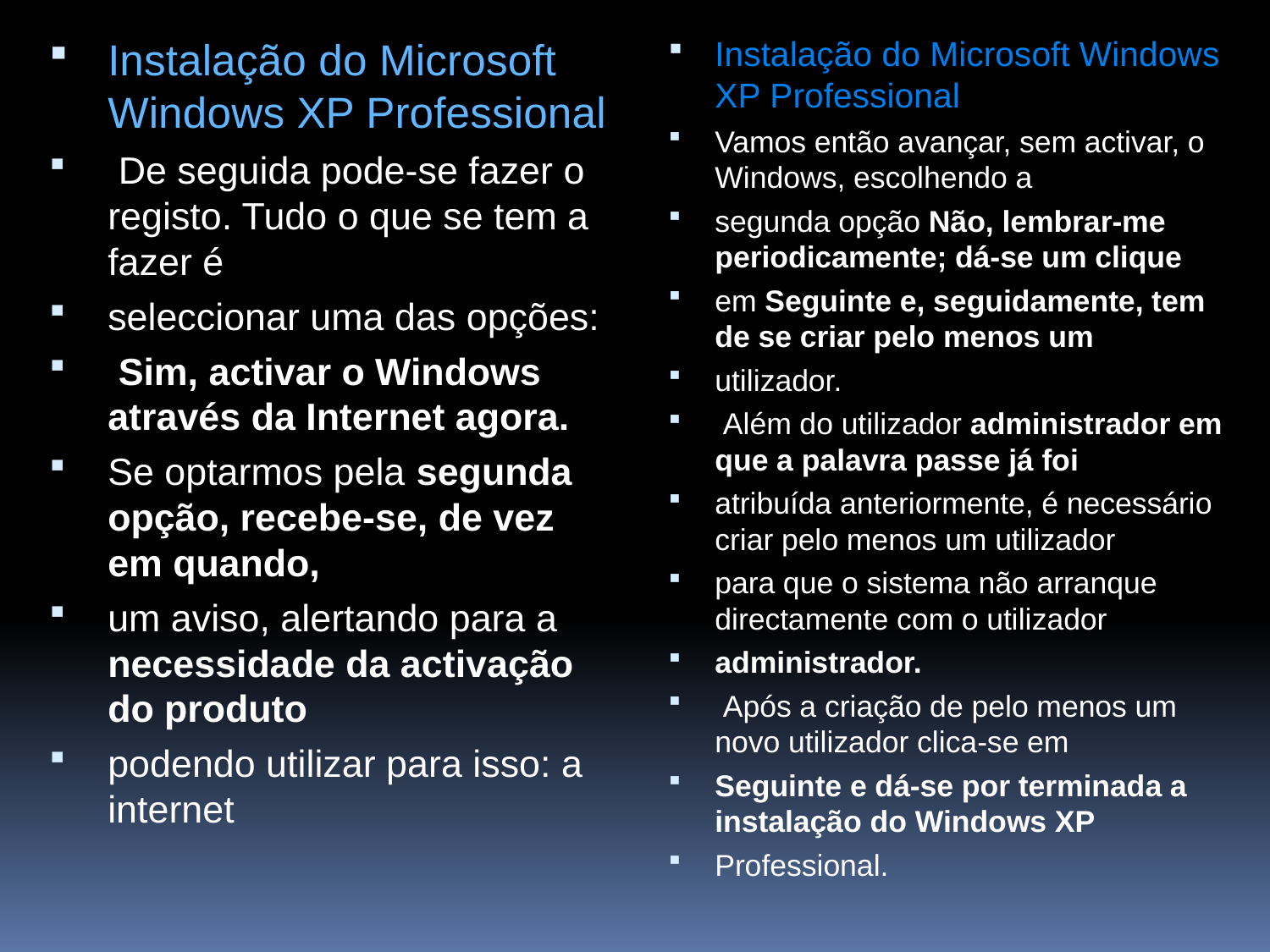

Instalação do Microsoft Windows XP Professional
 De seguida pode-se fazer o registo. Tudo o que se tem a fazer é
seleccionar uma das opções:
 Sim, activar o Windows através da Internet agora.
Se optarmos pela segunda opção, recebe-se, de vez em quando,
um aviso, alertando para a necessidade da activação do produto
podendo utilizar para isso: a internet

Instalação do Microsoft Windows XP Professional
Vamos então avançar, sem activar, o Windows, escolhendo a
segunda opção Não, lembrar-me periodicamente; dá-se um clique
em Seguinte e, seguidamente, tem de se criar pelo menos um
utilizador.
 Além do utilizador administrador em que a palavra passe já foi
atribuída anteriormente, é necessário criar pelo menos um utilizador
para que o sistema não arranque directamente com o utilizador
administrador.
 Após a criação de pelo menos um novo utilizador clica-se em
Seguinte e dá-se por terminada a instalação do Windows XP
Professional.